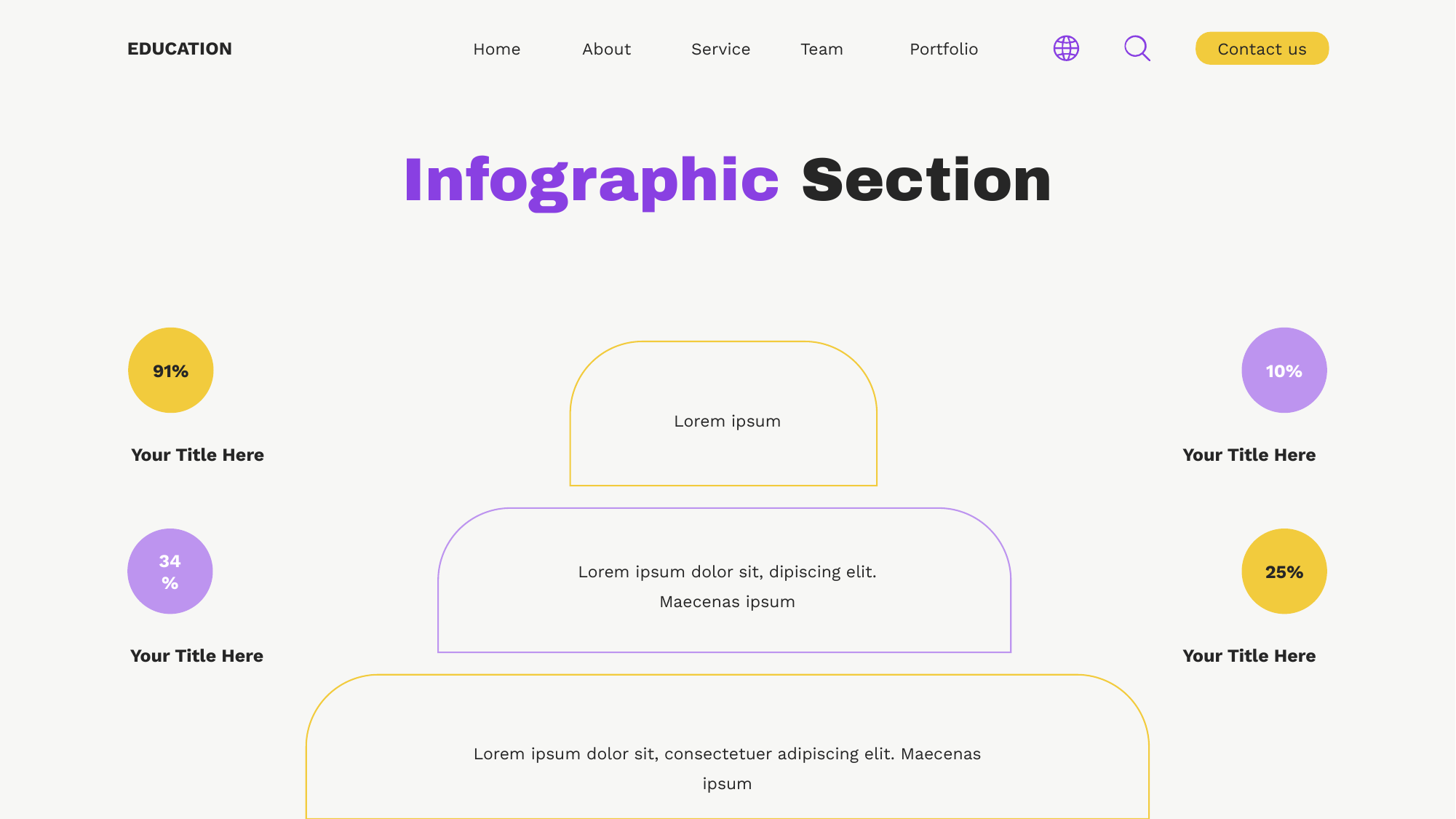

EDUCATION
Contact us
Home	About	Service	Team	Portfolio

Infographic Section
91%
10%

Lorem ipsum
Your Title Here
Your Title Here

34%
25%
Lorem ipsum dolor sit, dipiscing elit. Maecenas ipsum
Your Title Here
Your Title Here

Lorem ipsum dolor sit, consectetuer adipiscing elit. Maecenas ipsum